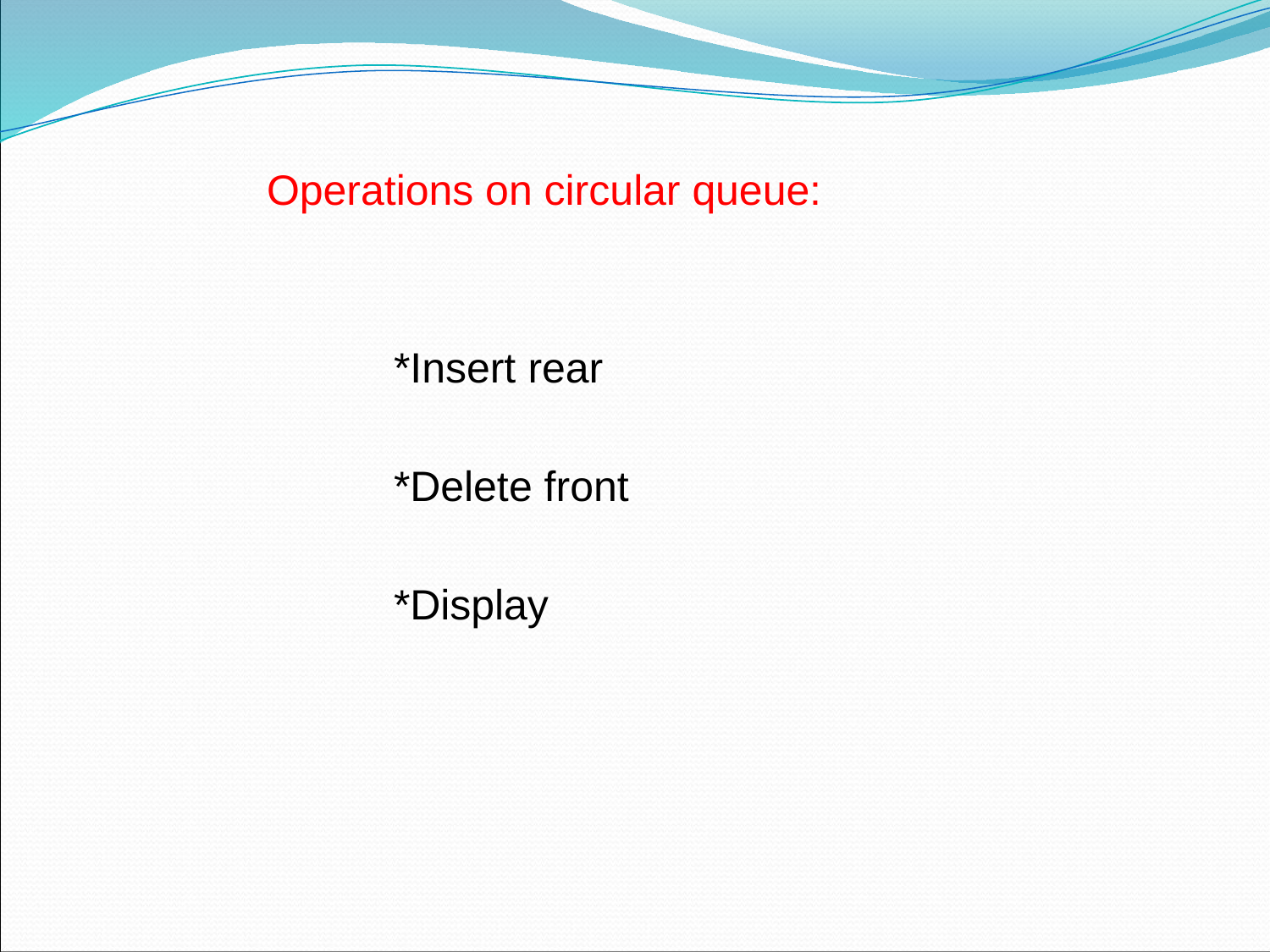

Operations on circular queue:

		*Insert rear

		*Delete front

		*Display